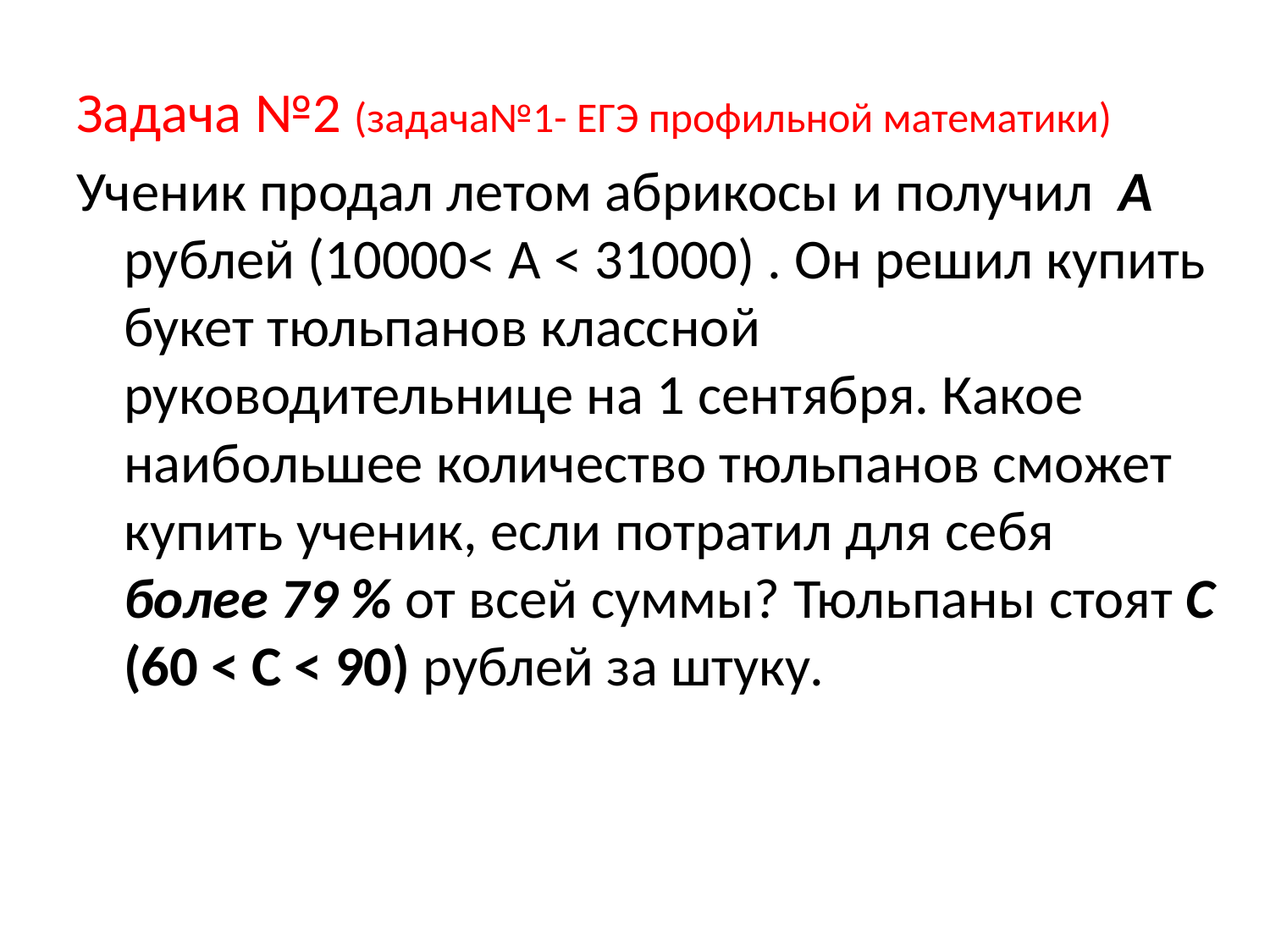

Задача №2 (задача№1- ЕГЭ профильной математики)
Ученик продал летом абрикосы и получил  A рублей (10000< A < 31000) . Он решил купить букет тюльпанов классной руководительнице на 1 сентября. Какое наибольшее количество тюльпанов сможет купить ученик, если потратил для себя  более 79 % от всей суммы? Тюльпаны стоят C (60 < C < 90) рублей за штуку.